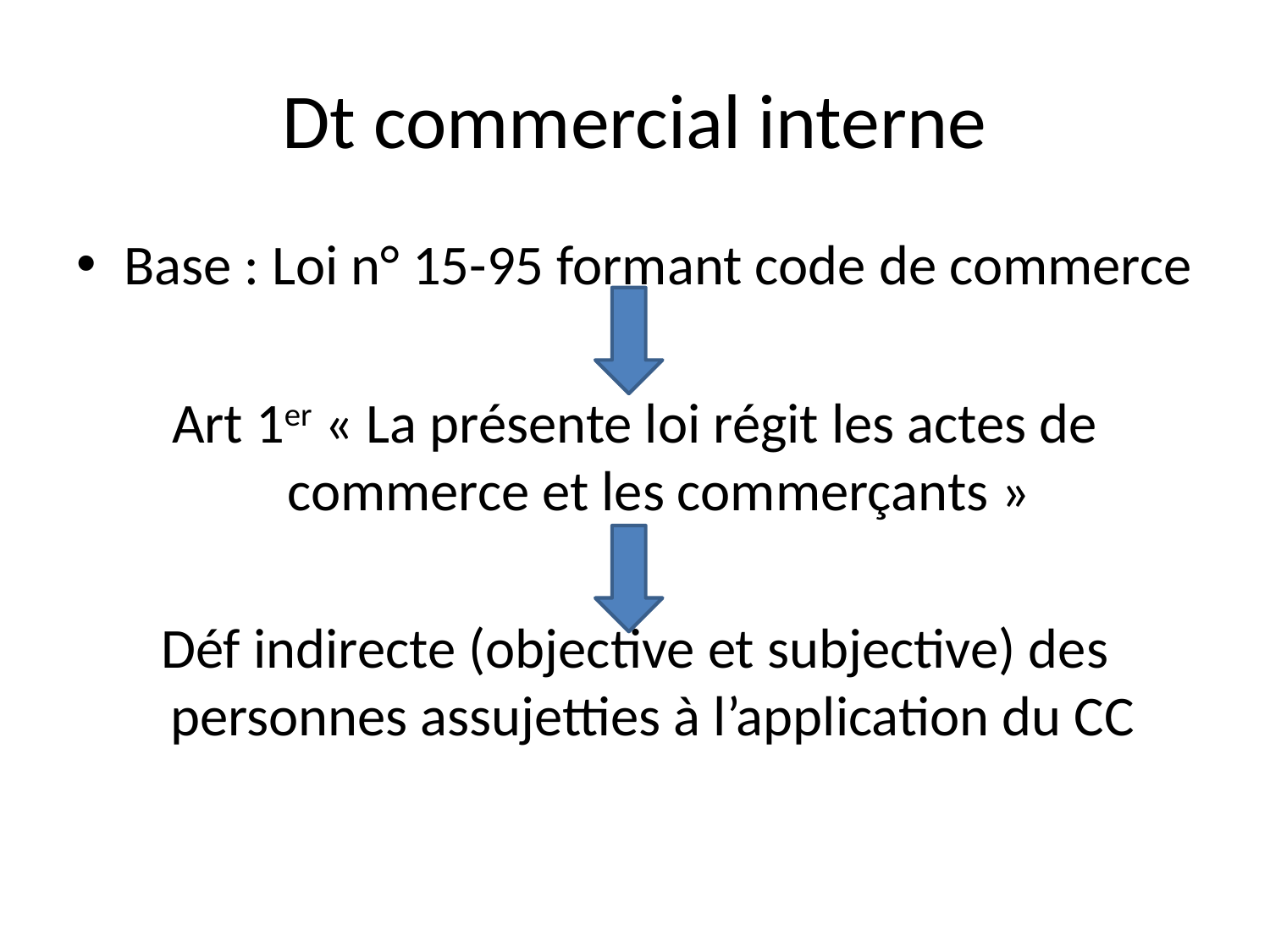

# Dt commercial interne
Base : Loi n° 15-95 formant code de commerce

Art 1er « La présente loi régit les actes de commerce et les commerçants »

Déf indirecte (objective et subjective) des personnes assujetties à l’application du CC